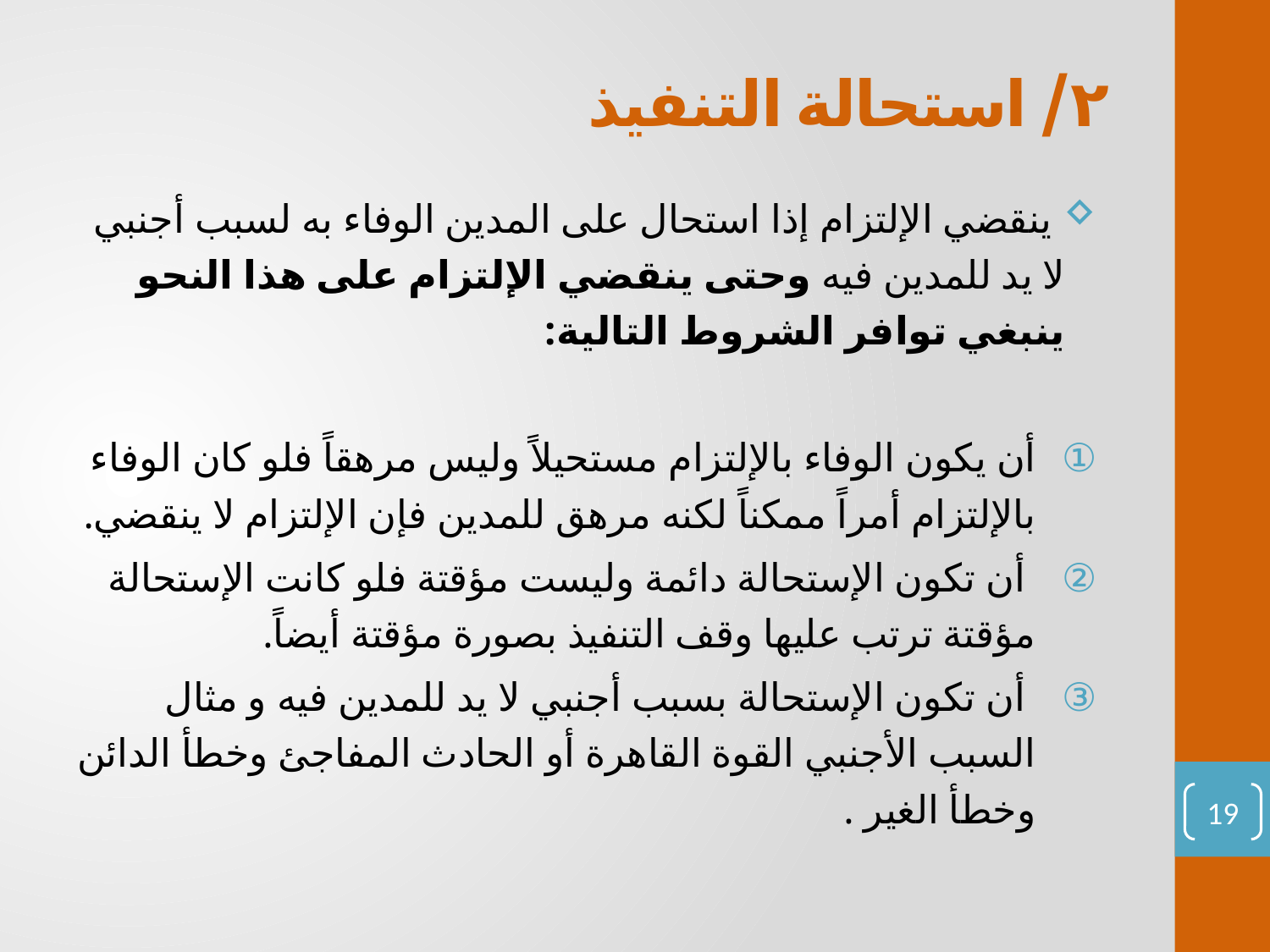

# ٢/ استحالة التنفيذ
 ينقضي الإلتزام إذا استحال على المدين الوفاء به لسبب أجنبي لا يد للمدين فيه وحتى ينقضي الإلتزام على هذا النحو ينبغي توافر الشروط التالية:

أن يكون الوفاء بالإلتزام مستحيلاً وليس مرهقاً فلو كان الوفاء بالإلتزام أمراً ممكناً لكنه مرهق للمدين فإن الإلتزام لا ينقضي.
 أن تكون الإستحالة دائمة وليست مؤقتة فلو كانت الإستحالة مؤقتة ترتب عليها وقف التنفيذ بصورة مؤقتة أيضاً.
 أن تكون الإستحالة بسبب أجنبي لا يد للمدين فيه و مثال السبب الأجنبي القوة القاهرة أو الحادث المفاجئ وخطأ الدائن وخطأ الغير .
19